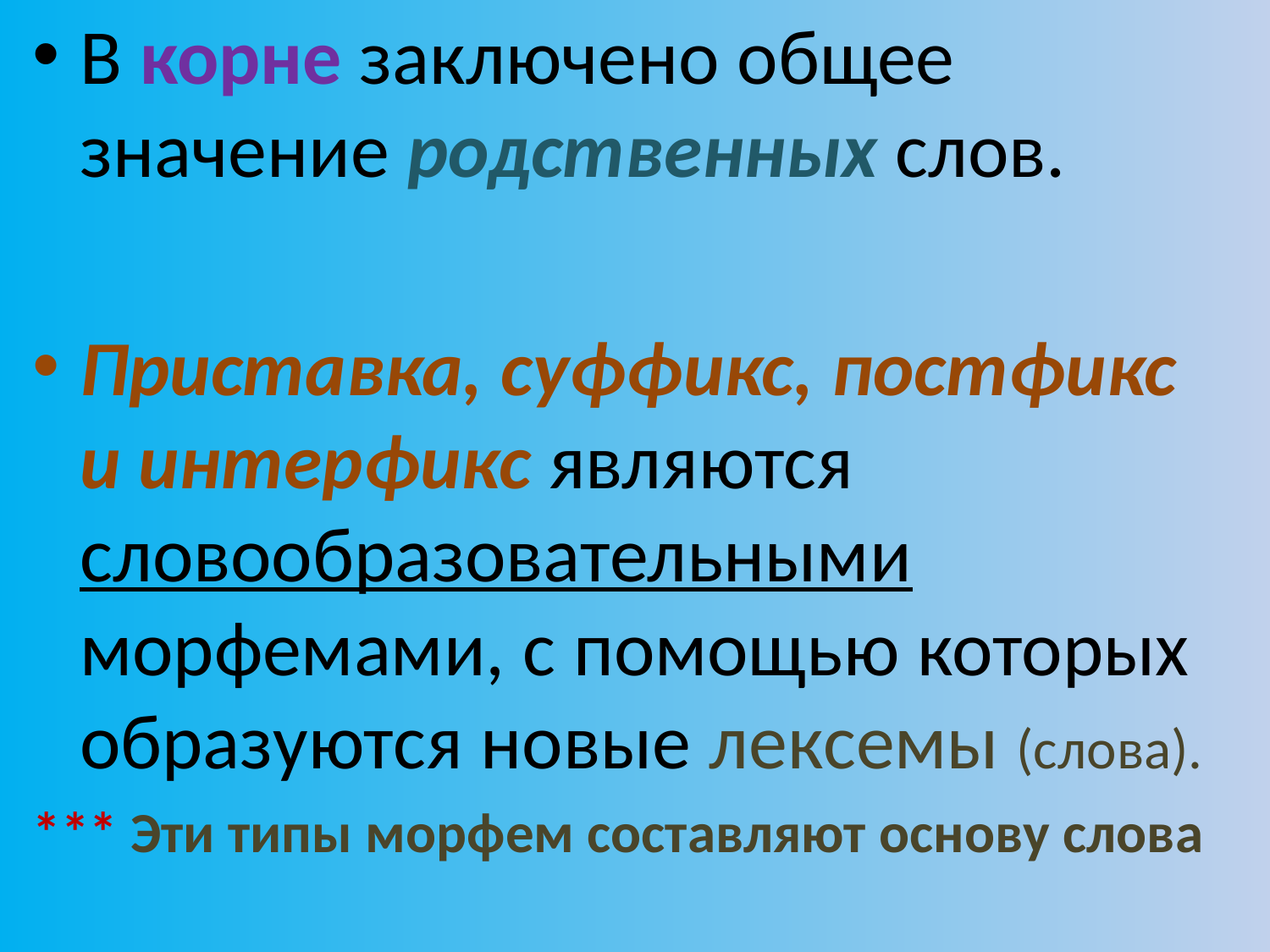

В корне заключено общее значение родственных слов.

Приставка, суффикс, постфикс и интерфикс являются словообразовательными морфемами, с помощью которых образуются новые лексемы (слова).
*** Эти типы морфем составляют основу слова